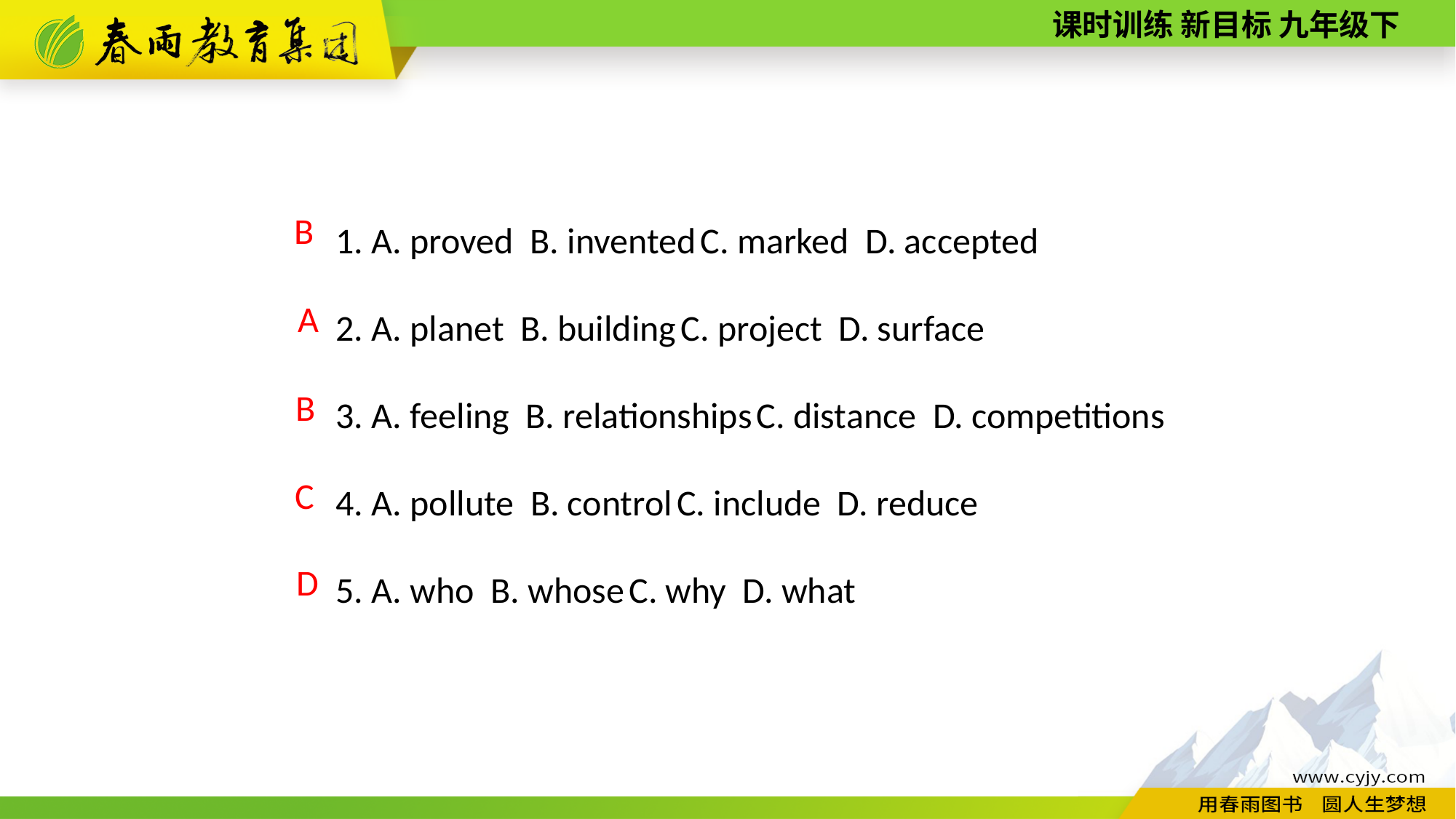

1. A. proved  B. invented C. marked  D. accepted
2. A. planet  B. building C. project  D. surface
3. A. feeling  B. relationships C. distance  D. competitions
4. A. pollute  B. control C. include  D. reduce
5. A. who  B. whose C. why  D. what
B
 A
 B
 C
D